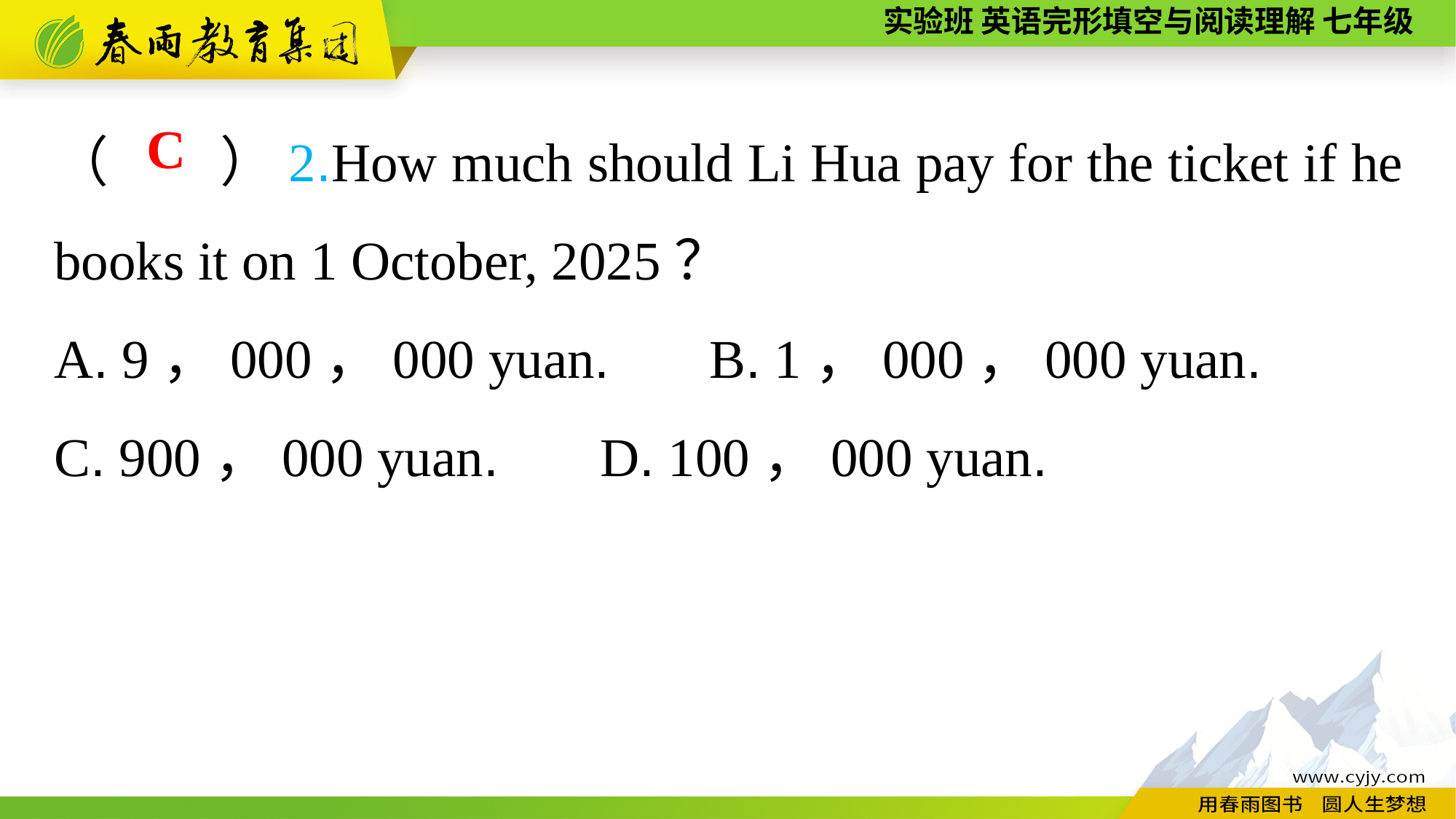

（　　）2.How much should Li Hua pay for the ticket if he books it on 1 October, 2025？
A. 9，000，000 yuan.	B. 1，000，000 yuan.
C. 900，000 yuan.	D. 100，000 yuan.
C